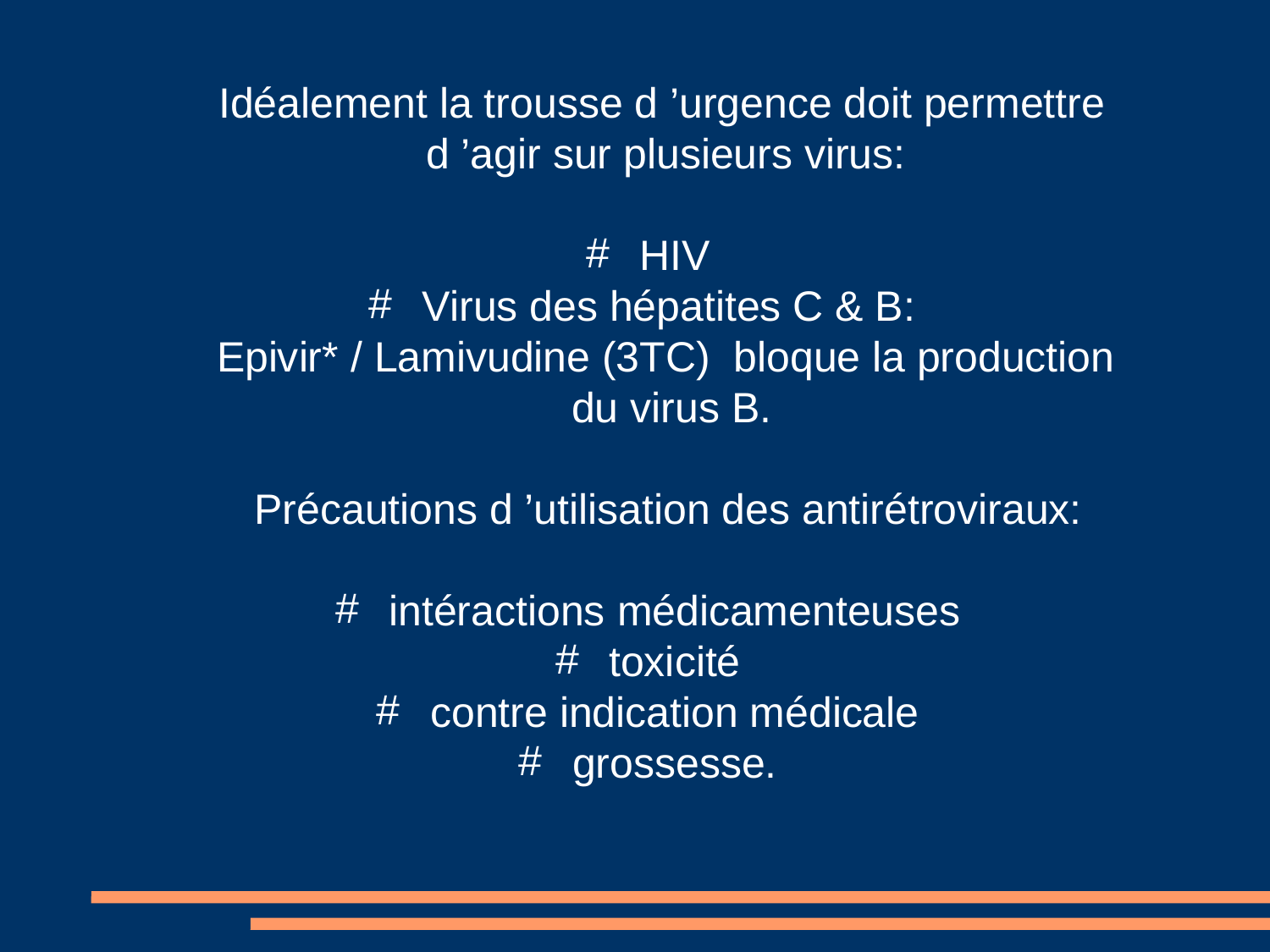

Idéalement la trousse d ’urgence doit permettre
   d ’agir sur plusieurs virus:

  HIV
  Virus des hépatites C & B:
    Epivir* / Lamivudine (3TC)  bloque la production
    du virus B.

 Précautions d ’utilisation des antirétroviraux:

  intéractions médicamenteuses
  toxicité
  contre indication médicale
  grossesse.